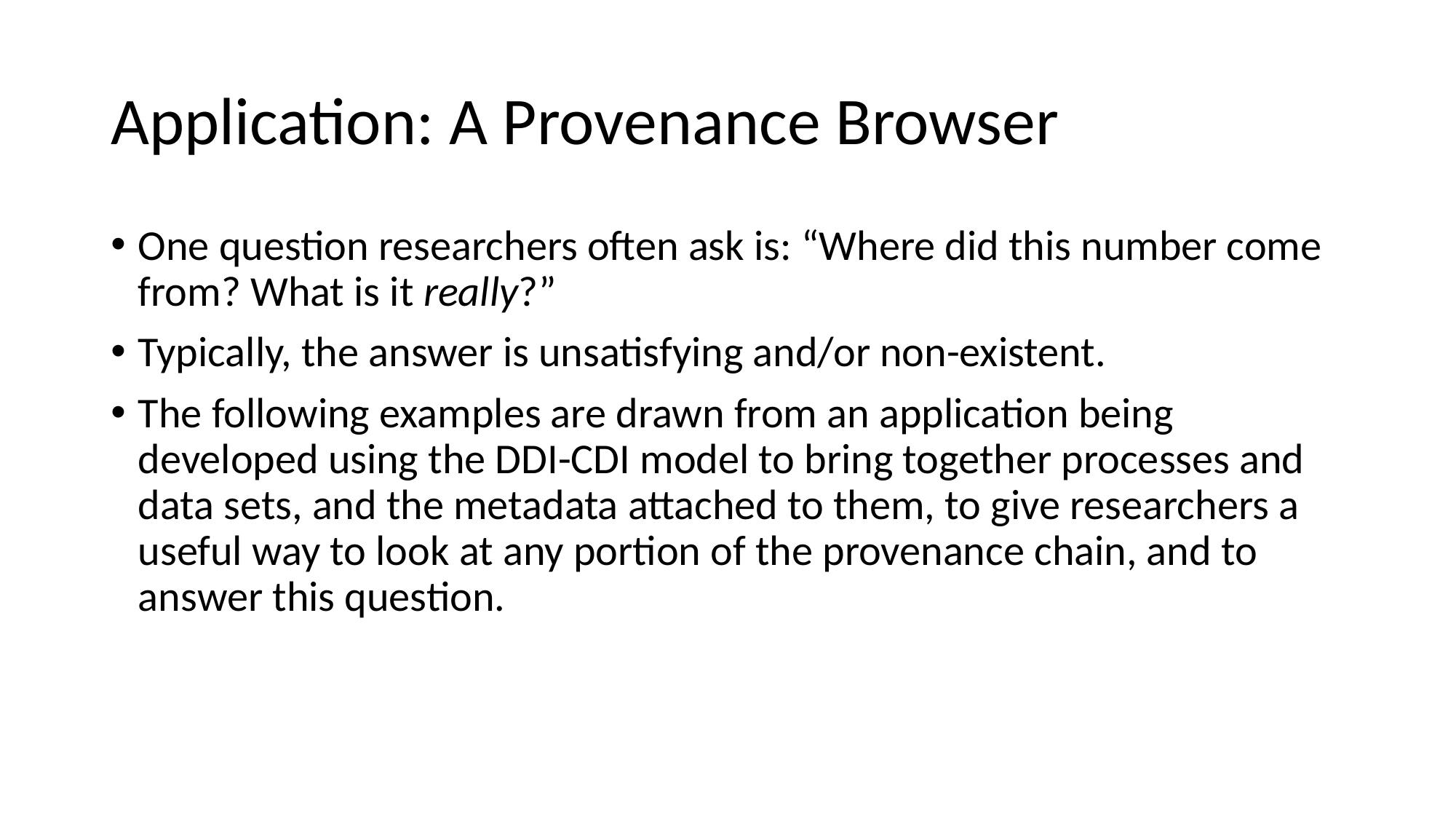

# Application: A Provenance Browser
One question researchers often ask is: “Where did this number come from? What is it really?”
Typically, the answer is unsatisfying and/or non-existent.
The following examples are drawn from an application being developed using the DDI-CDI model to bring together processes and data sets, and the metadata attached to them, to give researchers a useful way to look at any portion of the provenance chain, and to answer this question.